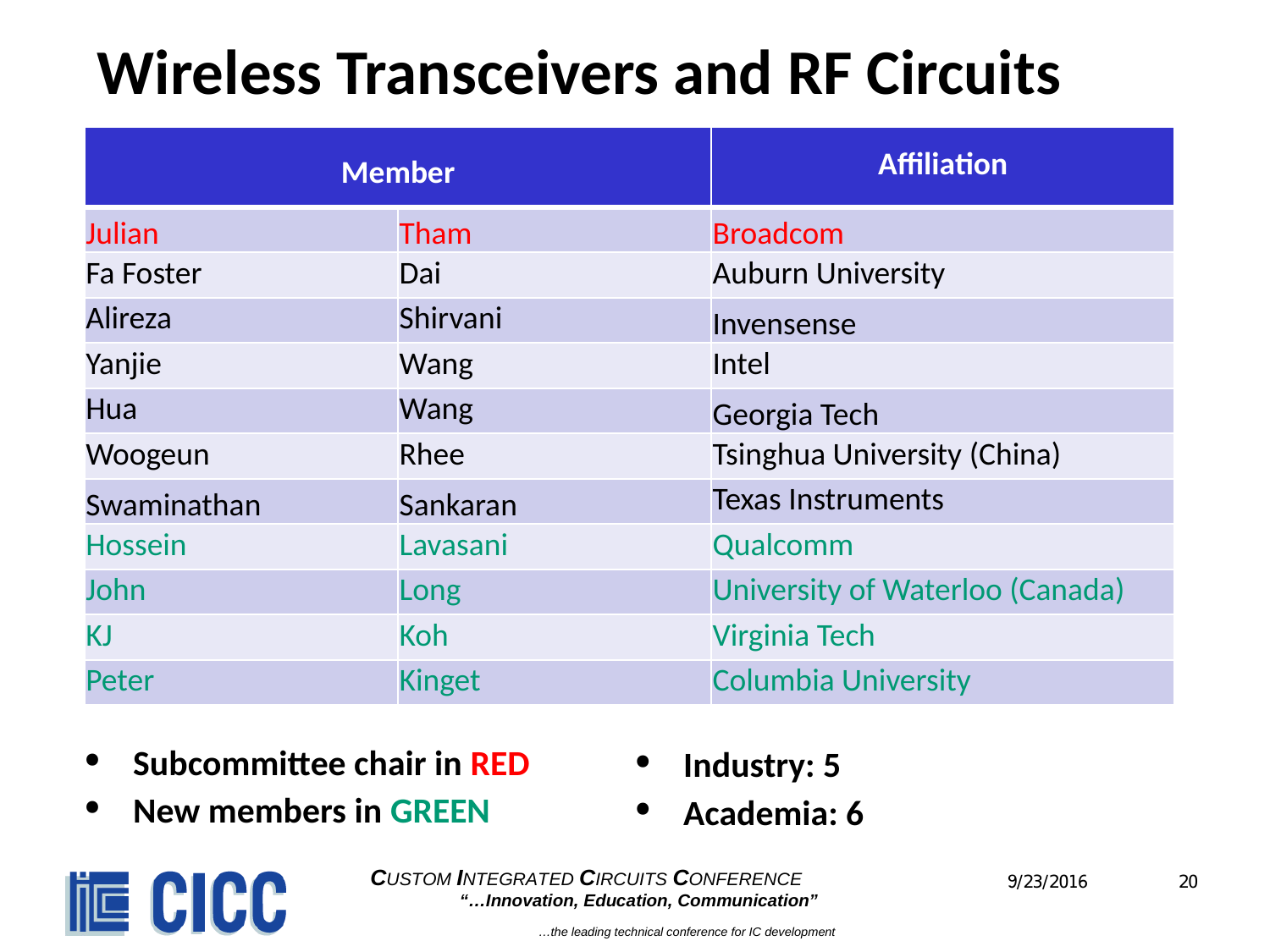

# Wireless Transceivers and RF Circuits
| Member |  | Affiliation |
| --- | --- | --- |
| Julian | Tham | Broadcom |
| Fa Foster | Dai | Auburn University |
| Alireza | Shirvani | Invensense |
| Yanjie | Wang | Intel |
| Hua | Wang | Georgia Tech |
| Woogeun | Rhee | Tsinghua University (China) |
| Swaminathan | Sankaran | Texas Instruments |
| Hossein | Lavasani | Qualcomm |
| John | Long | University of Waterloo (Canada) |
| KJ | Koh | Virginia Tech |
| Peter | Kinget | Columbia University |
Subcommittee chair in RED
New members in GREEN
Industry: 5
Academia: 6